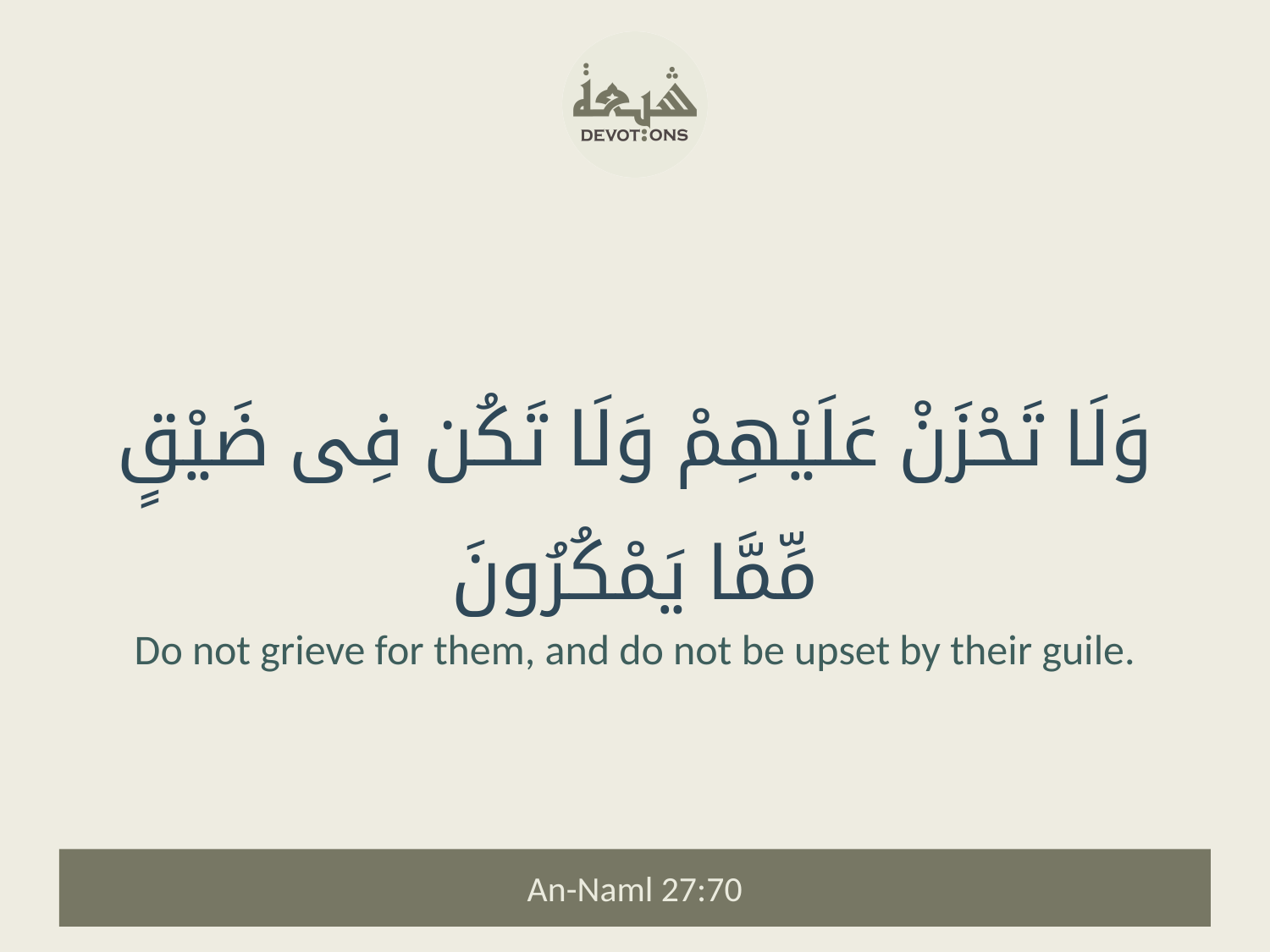

وَلَا تَحْزَنْ عَلَيْهِمْ وَلَا تَكُن فِى ضَيْقٍ مِّمَّا يَمْكُرُونَ
Do not grieve for them, and do not be upset by their guile.
An-Naml 27:70